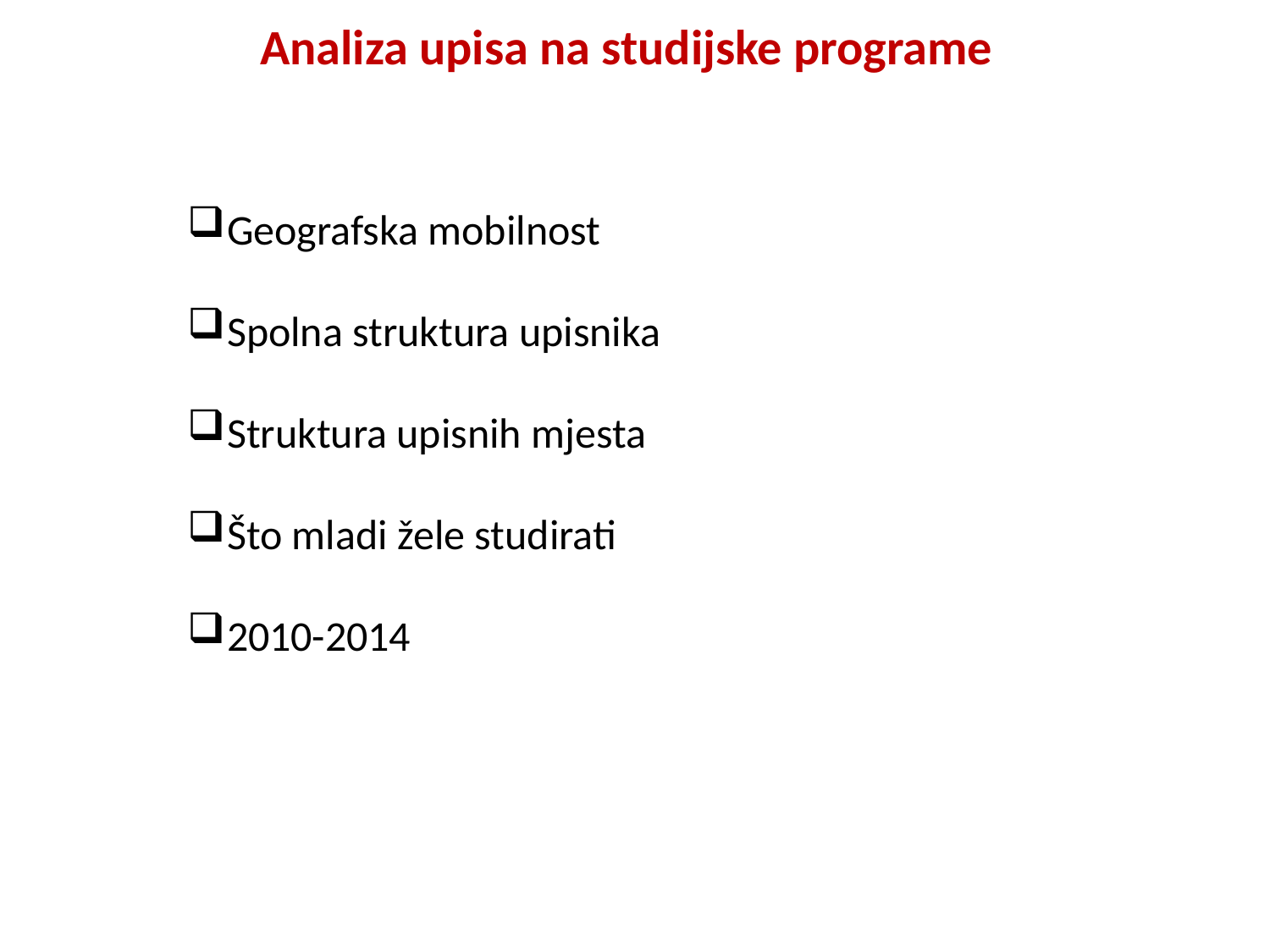

# Analiza upisa na studijske programe
Geografska mobilnost

Spolna struktura upisnika

Struktura upisnih mjesta

Što mladi žele studirati

2010-2014